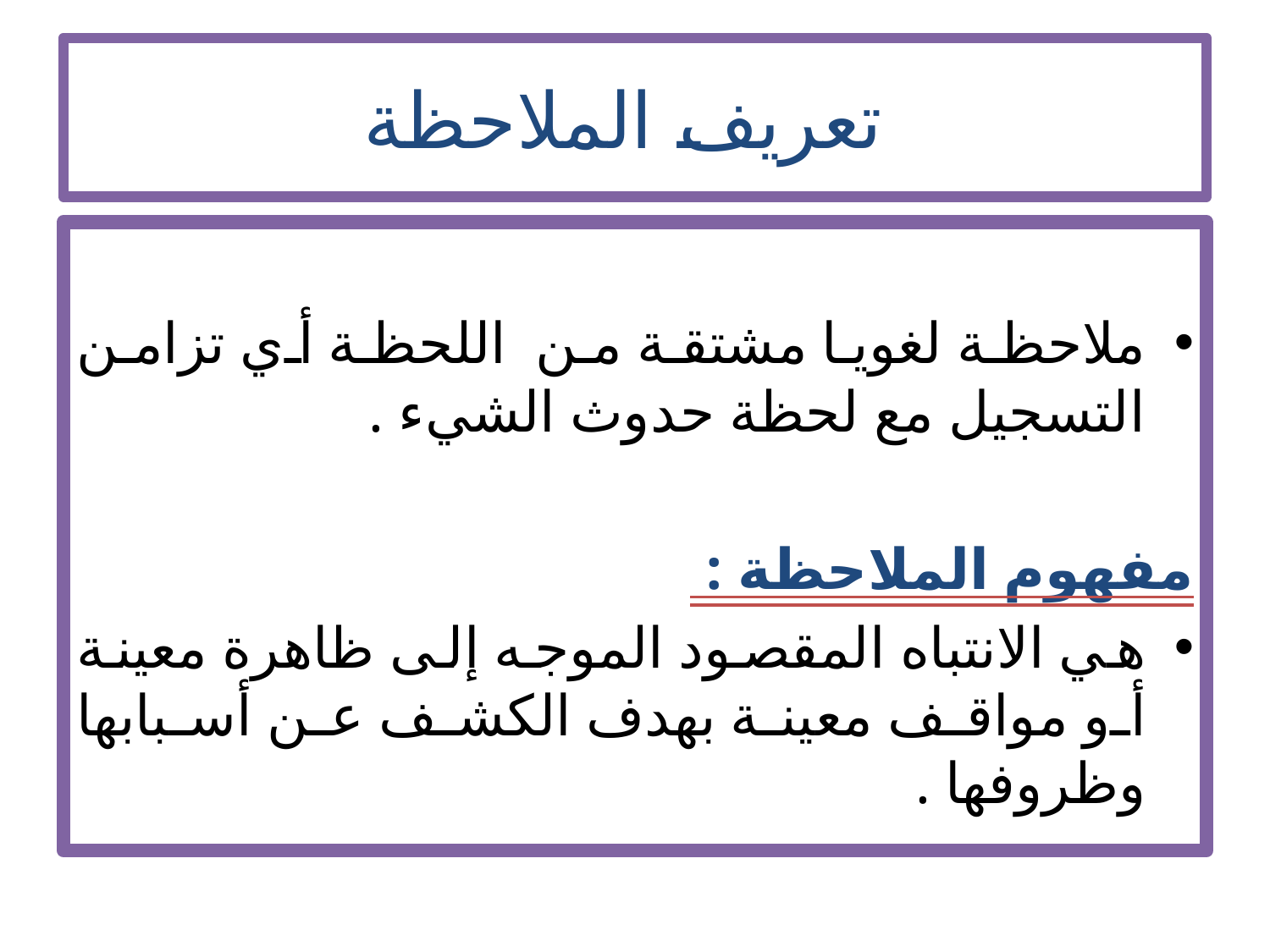

# تعريف الملاحظة

ملاحظة لغويا مشتقة من  اللحظة أي تزامن التسجيل مع لحظة حدوث الشيء .

مفهوم الملاحظة :
هي الانتباه المقصود الموجه إلى ظاهرة معينة أو مواقف معينة بهدف الكشف عن أسبابها وظروفها .